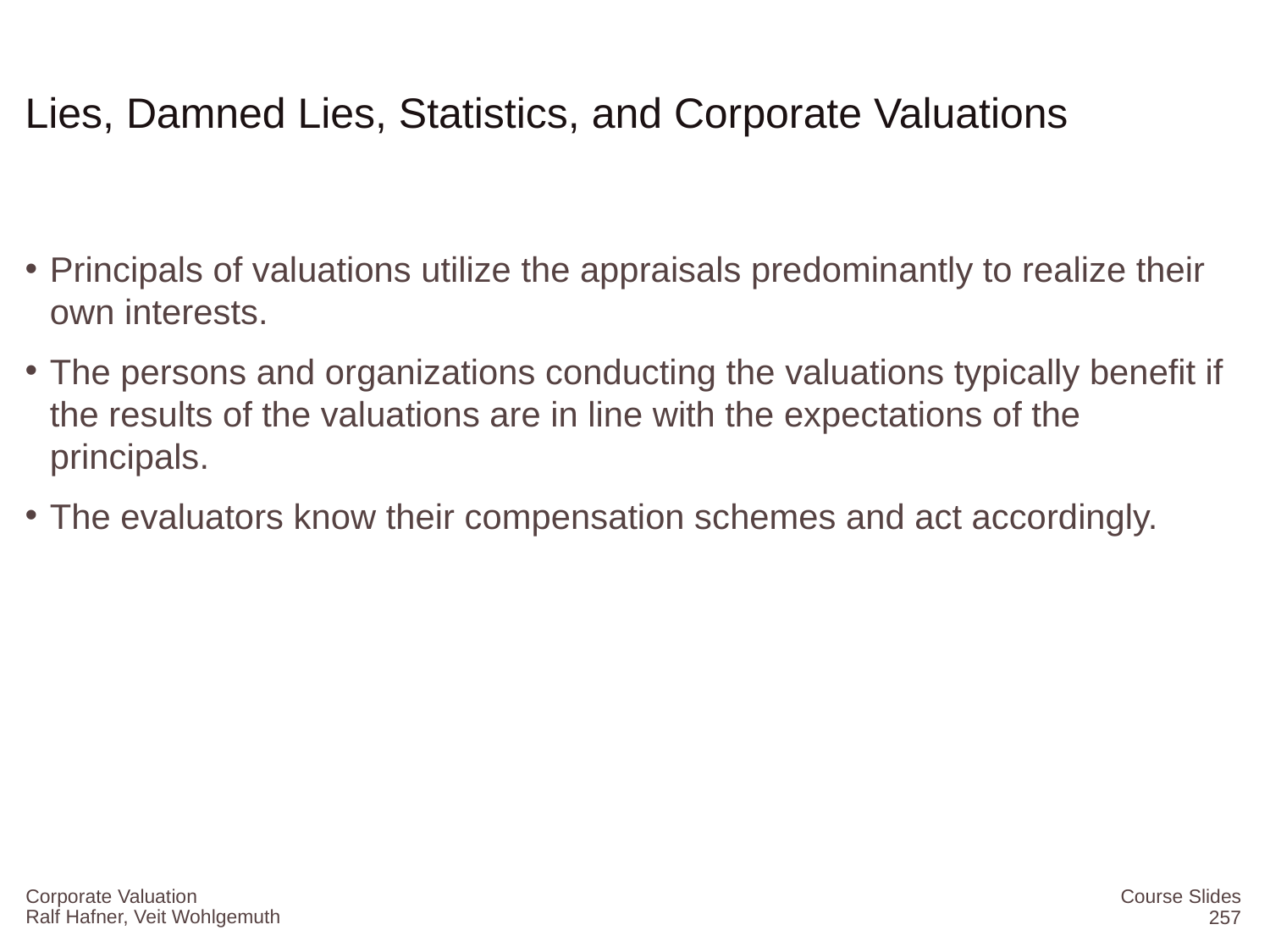

# Lies, Damned Lies, Statistics, and Corporate Valuations
Principals of valuations utilize the appraisals predominantly to realize their own interests.
The persons and organizations conducting the valuations typically benefit if the results of the valuations are in line with the expectations of the principals.
The evaluators know their compensation schemes and act accordingly.

Corporate Valuation
Course Slides
257